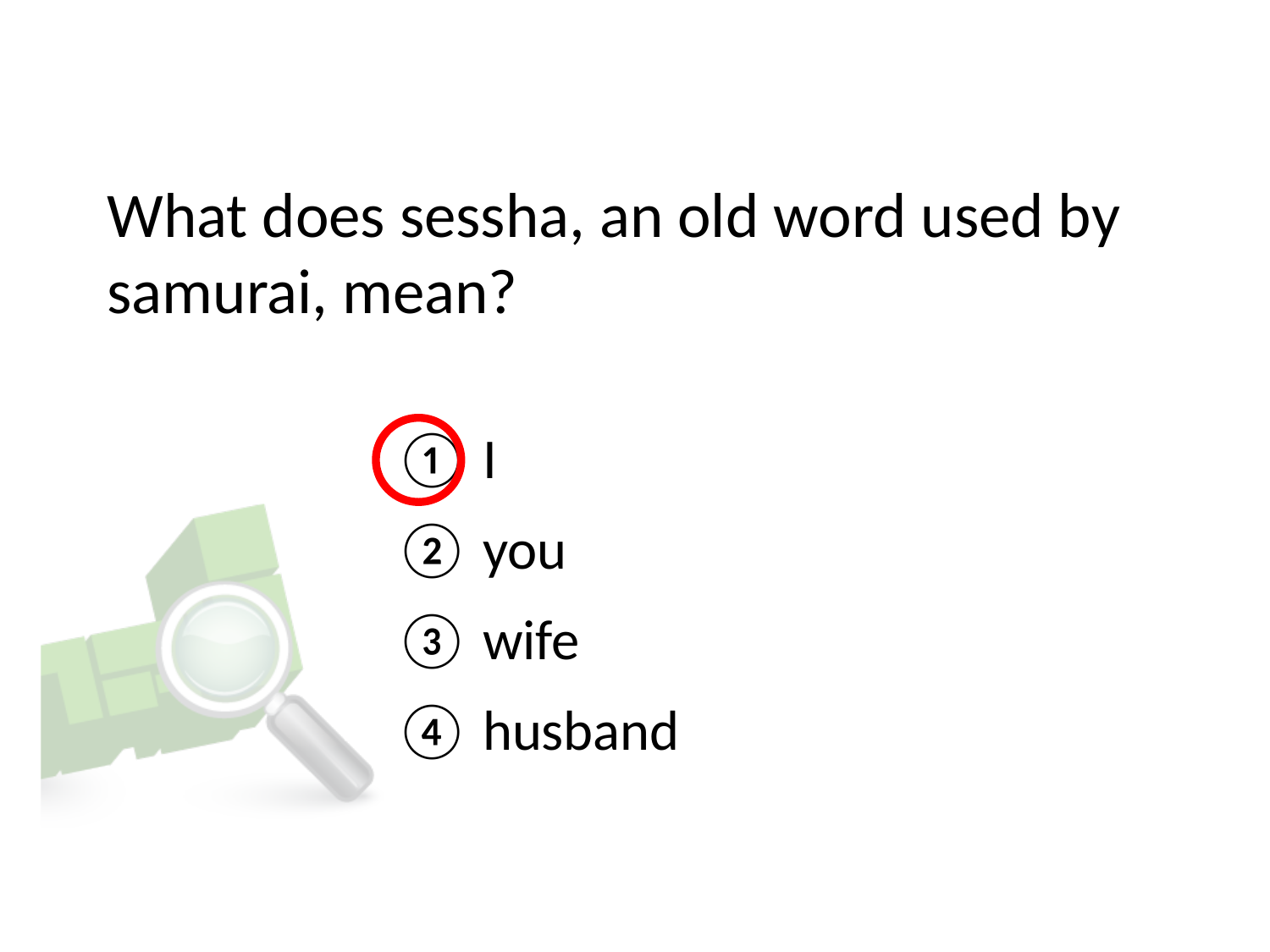

# What does sessha, an old word used by samurai, mean?
① I
② you
③ wife
④ husband